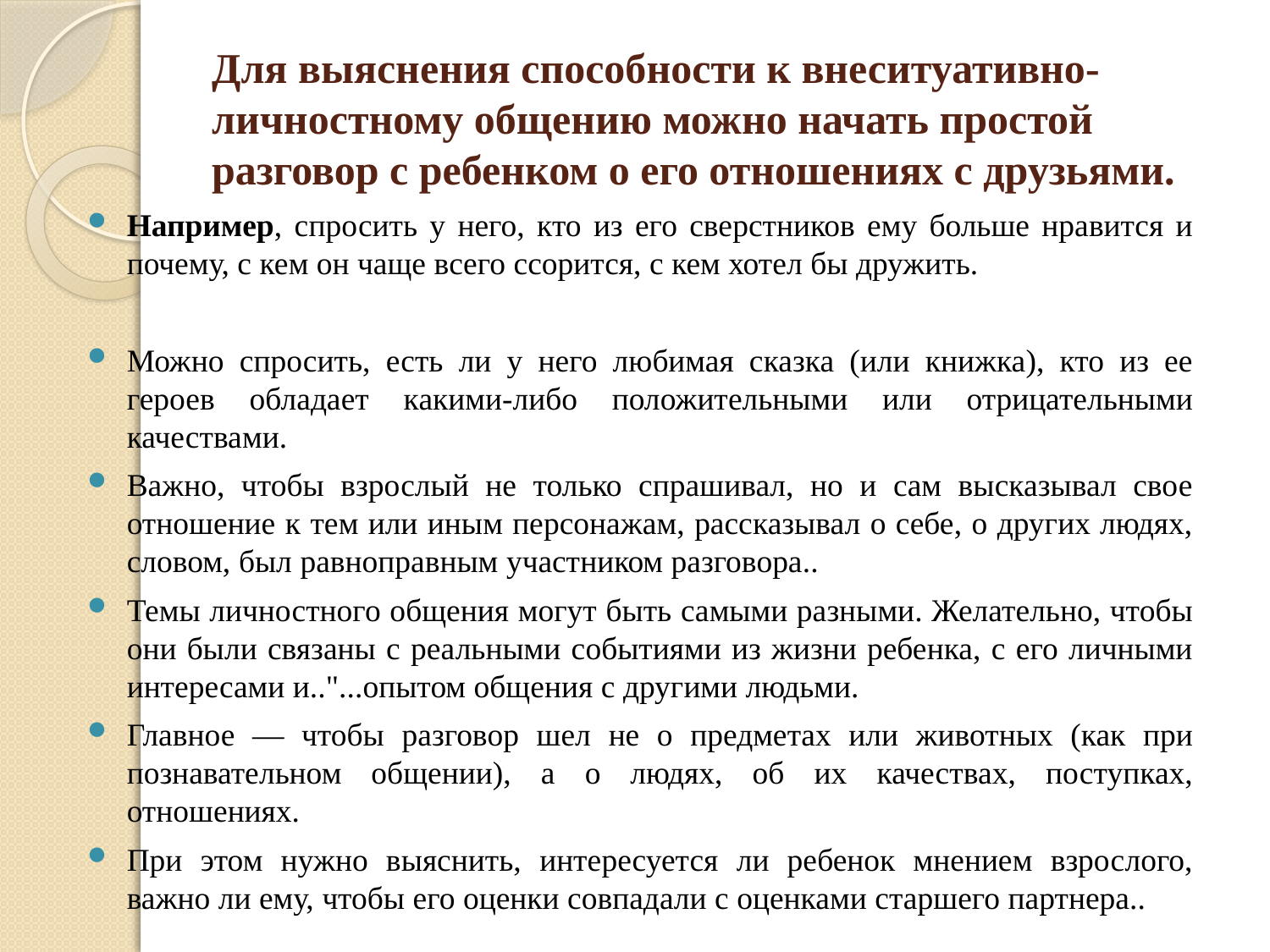

# Для выяснения способности к внеситуативно-личностному общению можно начать простой разговор с ребенком о его отношениях с друзьями.
Например, спросить у него, кто из его сверстников ему больше нравится и почему, с кем он чаще всего ссорится, с кем хотел бы дружить.

Можно спросить, есть ли у него любимая сказка (или книжка), кто из ее героев обладает какими-либо положительными или отрицательными качествами.
Важно, чтобы взрослый не только спрашивал, но и сам высказывал свое отношение к тем или иным персонажам, рассказывал о себе, о других людях, словом, был равноправным участником разговора..
Темы личностного общения могут быть самыми разными. Желательно, чтобы они были связаны с реальными событиями из жизни ребенка, с его личными интересами и.."...опытом общения с другими людьми.
Главное — чтобы разговор шел не о предметах или животных (как при познавательном общении), а о людях, об их качествах, поступках, отношениях.
При этом нужно выяснить, интересуется ли ребенок мнением взрослого, важно ли ему, чтобы его оценки совпадали с оценками старшего партнера..